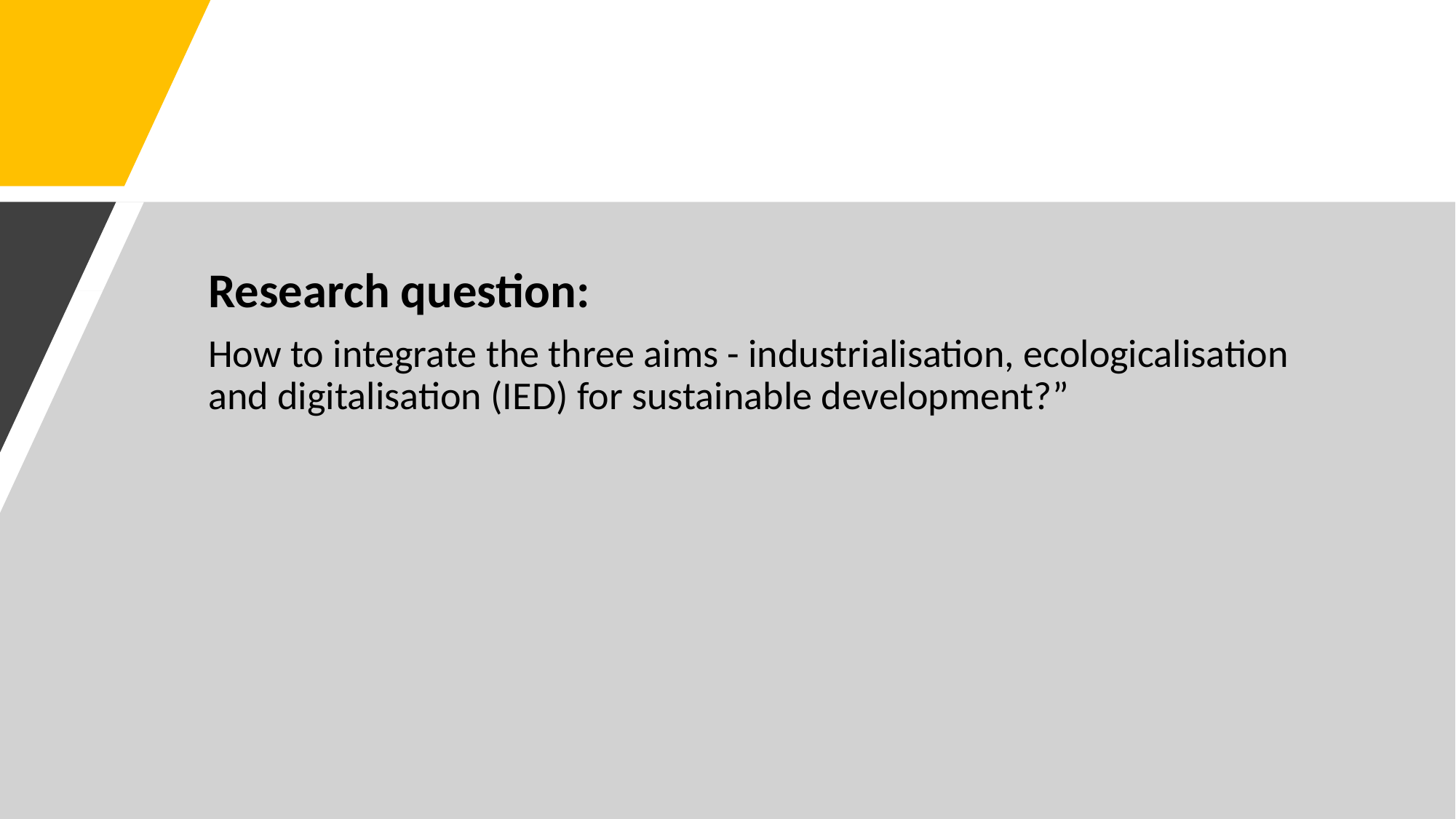

Research question:
How to integrate the three aims - industrialisation, ecologicalisation and digitalisation (IED) for sustainable development?”